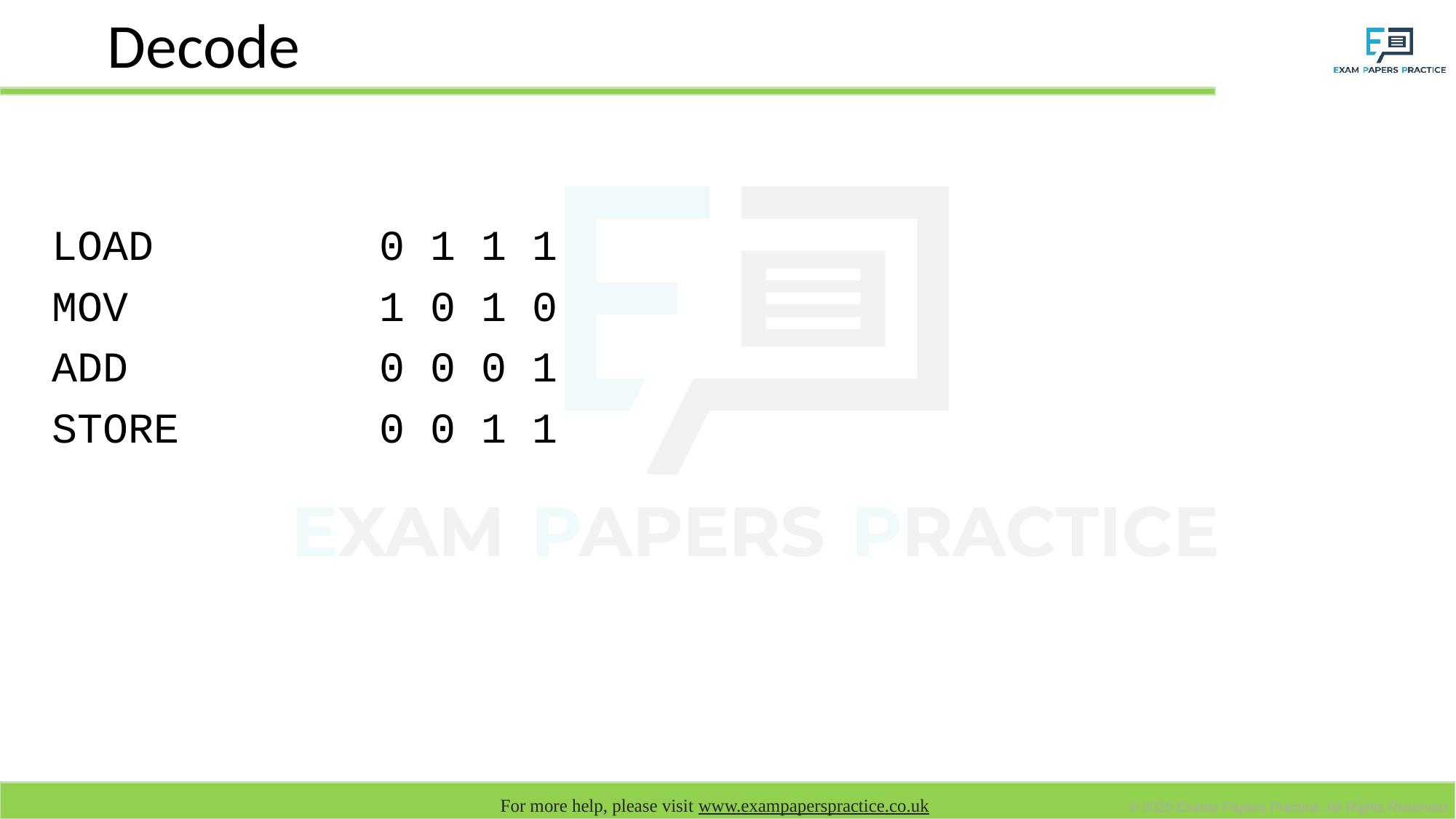

# Decode
LOAD			0 1 1 1
MOV  		1 0 1 0
ADD 			0 0 0 1
STORE   		0 0 1 1